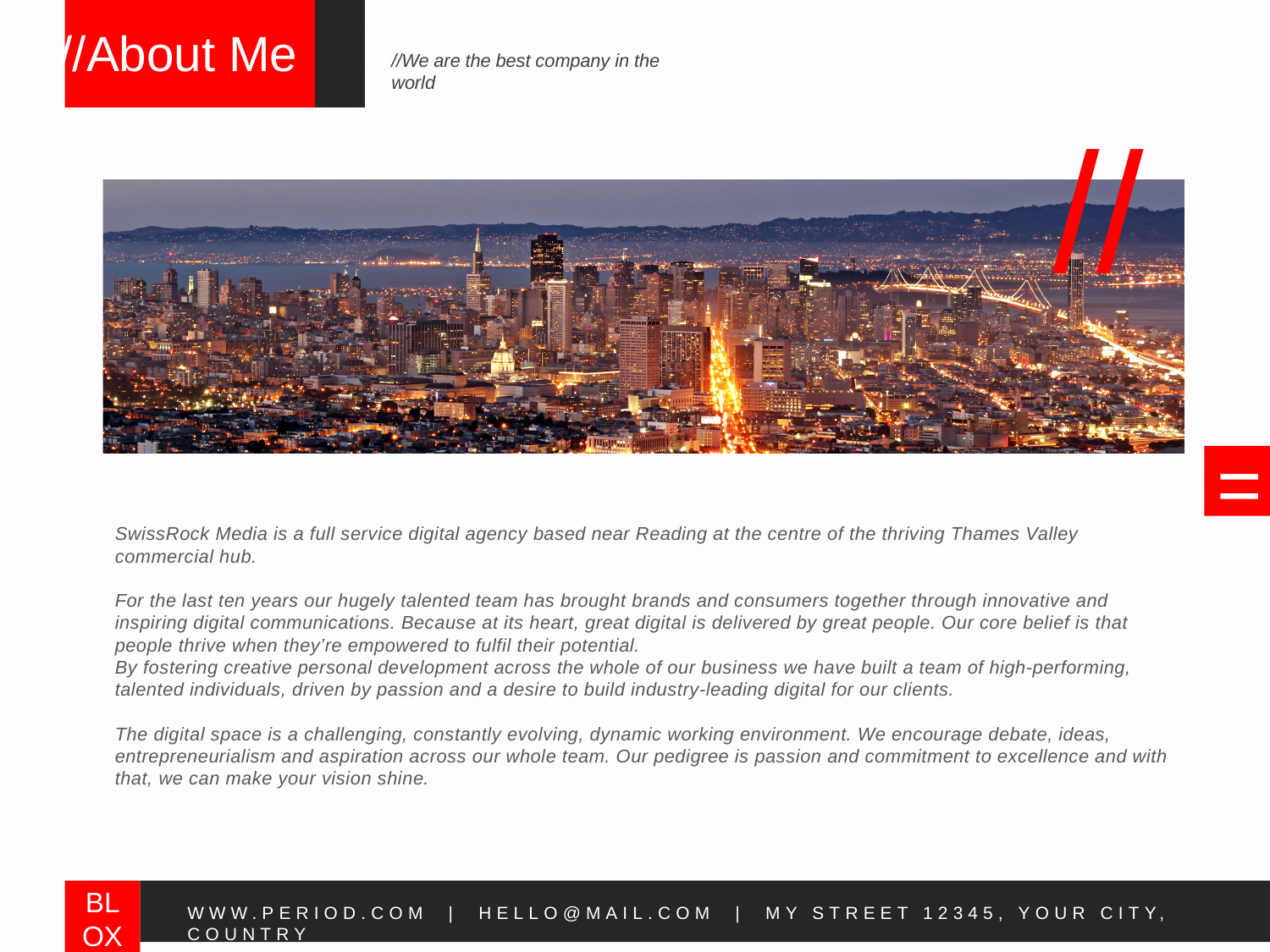

//About Me
//We are the best company in the world
//

=
SwissRock Media is a full service digital agency based near Reading at the centre of the thriving Thames Valley commercial hub.

For the last ten years our hugely talented team has brought brands and consumers together through innovative and inspiring digital communications. Because at its heart, great digital is delivered by great people. Our core belief is that people thrive when they’re empowered to fulfil their potential.
By fostering creative personal development across the whole of our business we have built a team of high-performing, talented individuals, driven by passion and a desire to build industry-leading digital for our clients.

The digital space is a challenging, constantly evolving, dynamic working environment. We encourage debate, ideas, entrepreneurialism and aspiration across our whole team. Our pedigree is passion and commitment to excellence and with that, we can make your vision shine.

BLOX

WWW.PERIOD.COM  |  HELLO@MAIL.COM  |  MY STREET 12345, YOUR CITY, COUNTRY